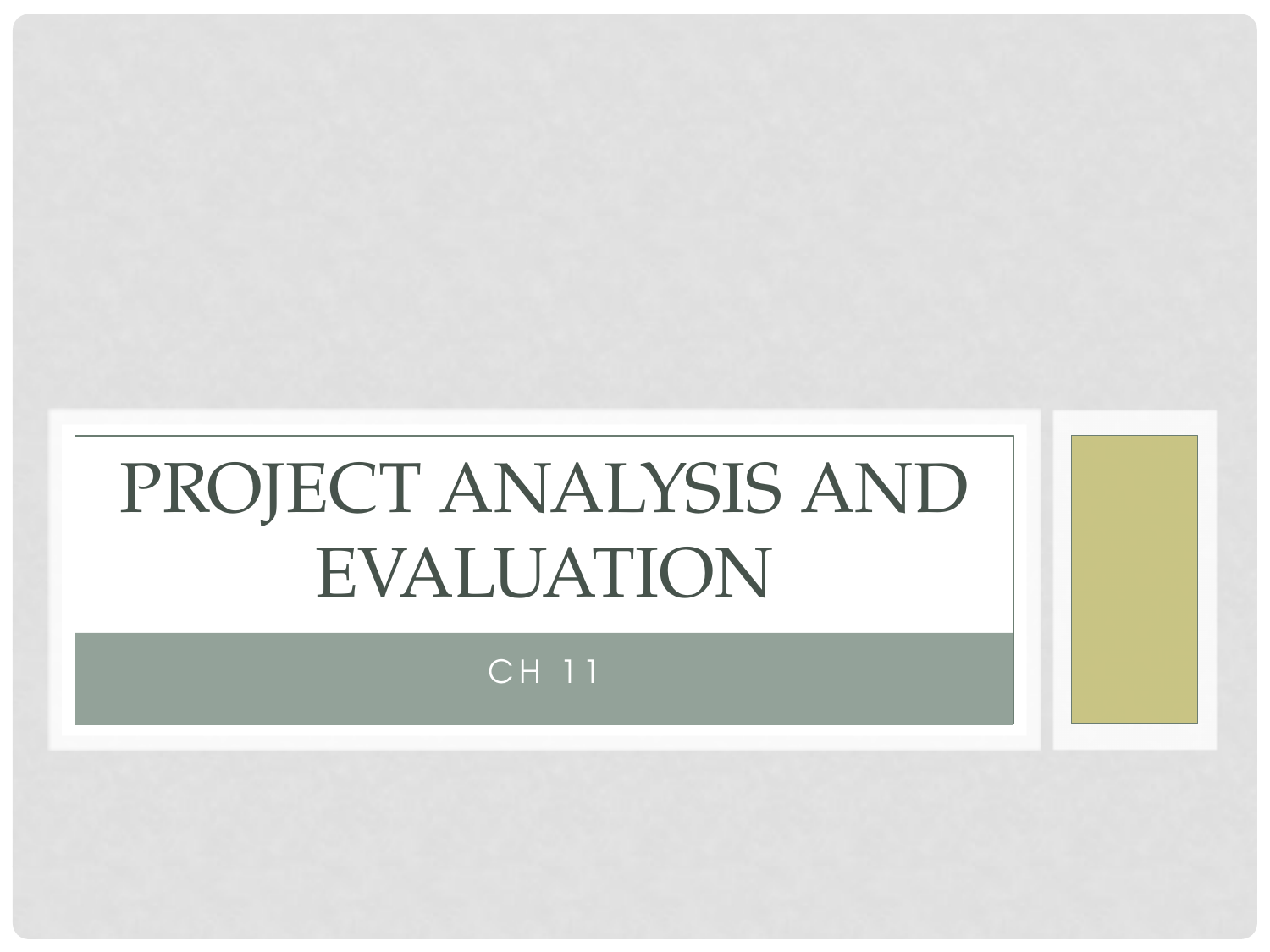

# Project analysis and evaluation
Ch 11